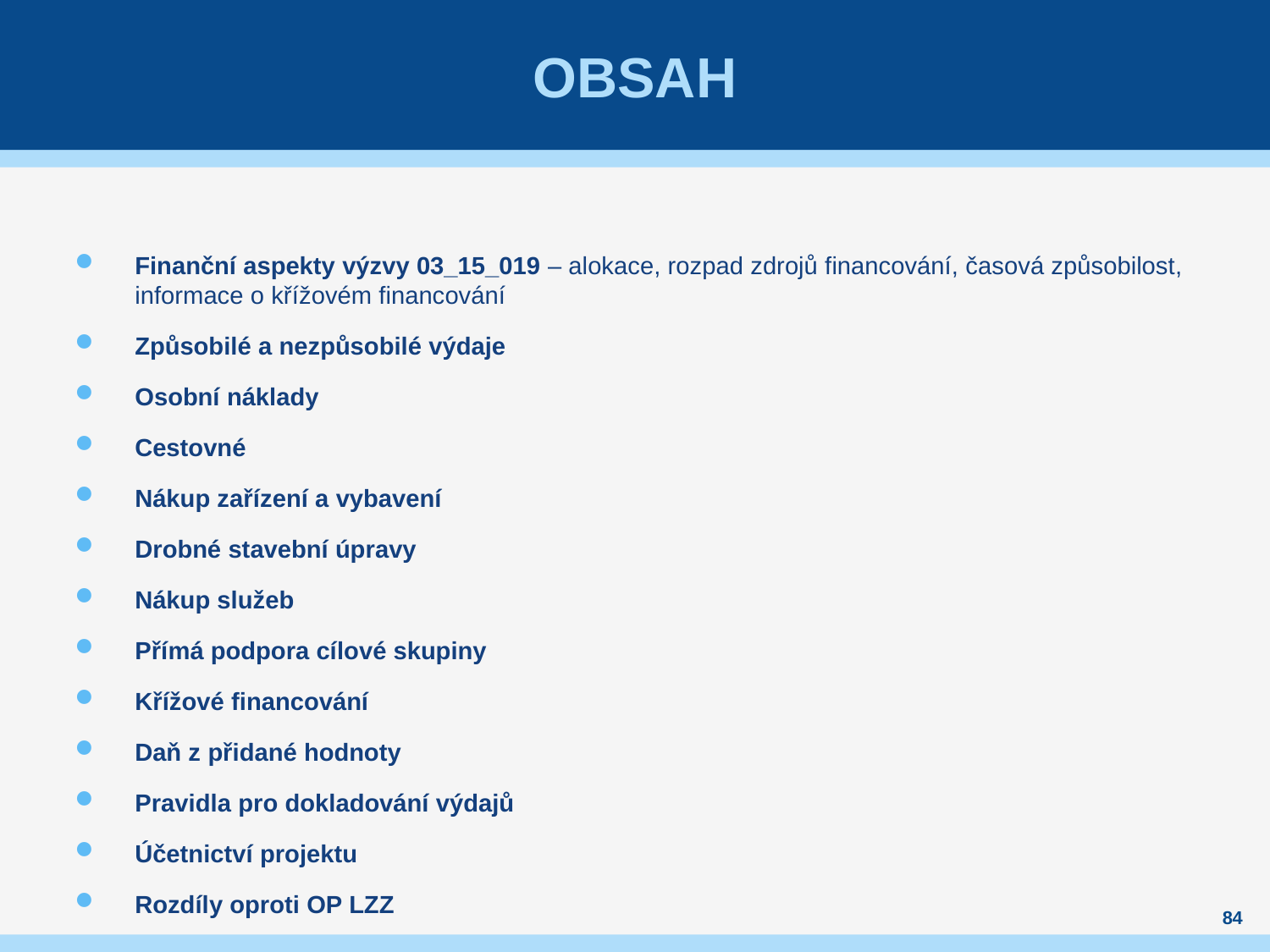

# obsah
Finanční aspekty výzvy 03_15_019 – alokace, rozpad zdrojů financování, časová způsobilost, informace o křížovém financování
Způsobilé a nezpůsobilé výdaje
Osobní náklady
Cestovné
Nákup zařízení a vybavení
Drobné stavební úpravy
Nákup služeb
Přímá podpora cílové skupiny
Křížové financování
Daň z přidané hodnoty
Pravidla pro dokladování výdajů
Účetnictví projektu
Rozdíly oproti OP LZZ

84